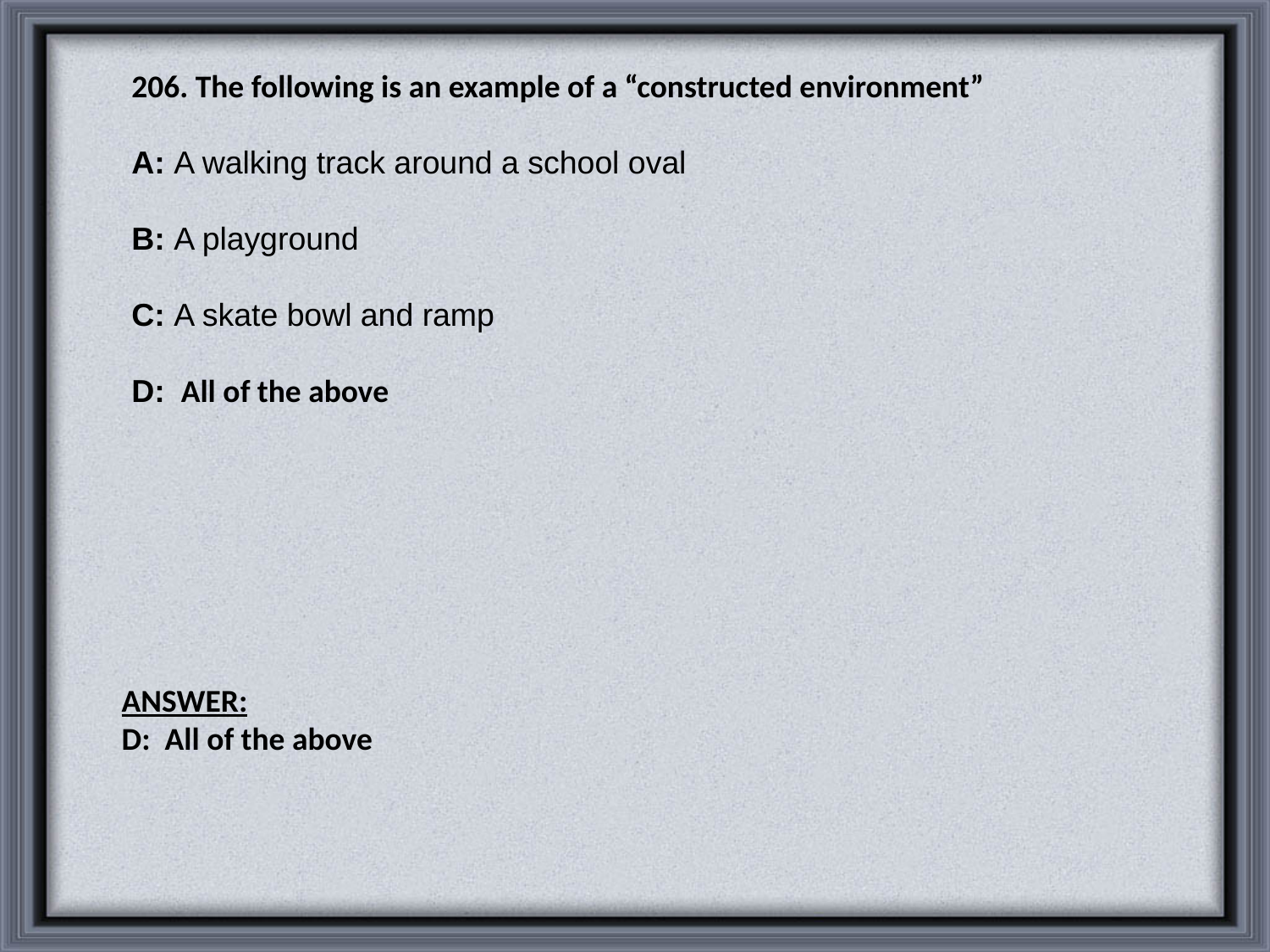

206. The following is an example of a “constructed environment”

A: A walking track around a school oval

B: A playground

C: A skate bowl and ramp

D:  All of the above

ANSWER:
D:  All of the above